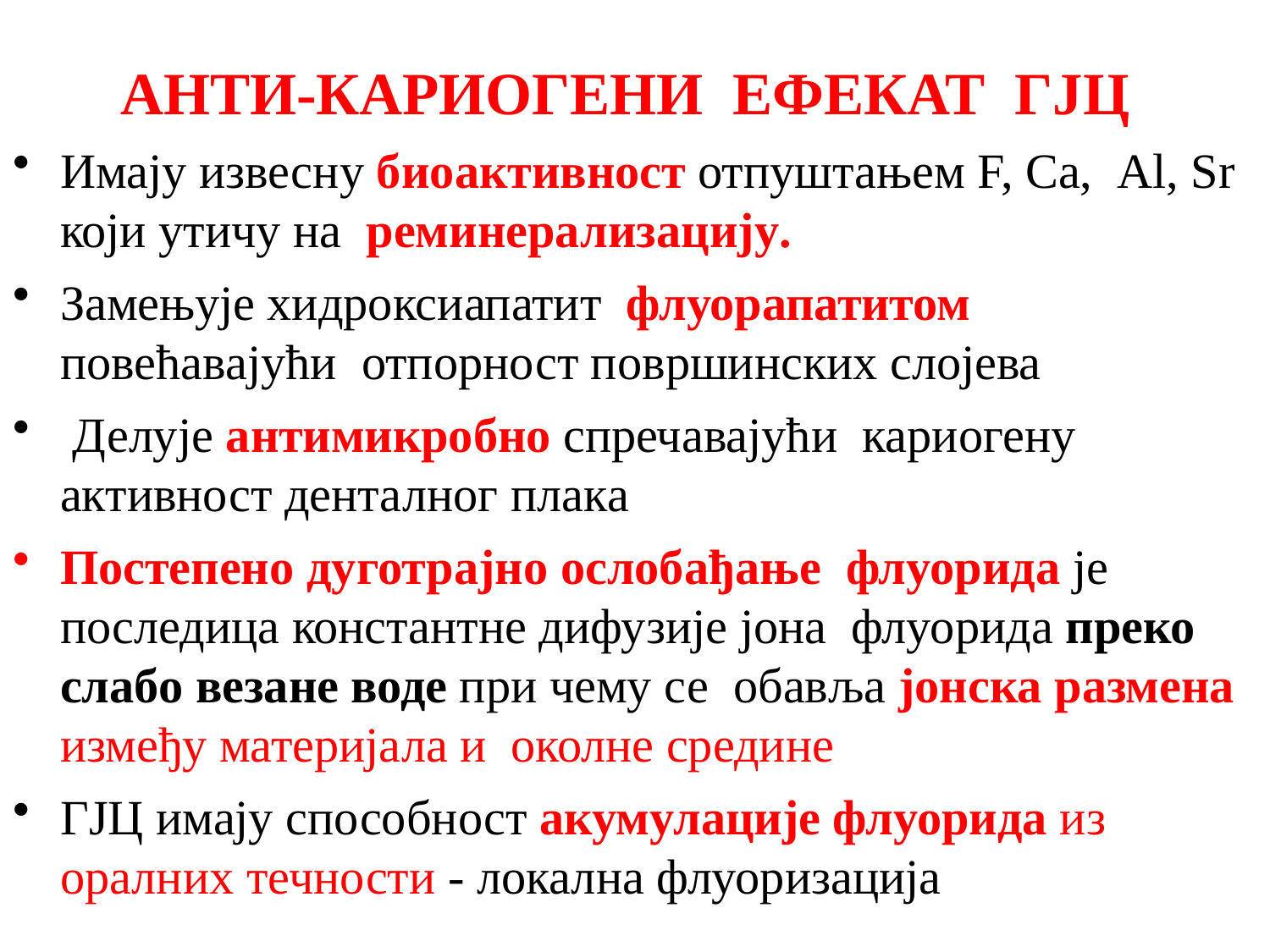

АНТИ-КАРИОГЕНИ  ЕФЕКАТ  ГЈЦ
Имају извесну биоактивност отпуштањем F, Са,  Аl, Sr који утичу на  реминерализацију.
Замењује хидроксиапатит  флуорапатитом повећавајући  отпорност површинских слојева
 Делује антимикробно спречавајући  кариогену активност денталног плака
Постепено дуготрајно ослобађање  флуорида је последица константне дифузије јона  флуорида преко слабо везане воде при чему се  обавља јонска размена између материјала и  околне средине
ГЈЦ имају способност акумулације флуорида из  оралних течности - локална флуоризација